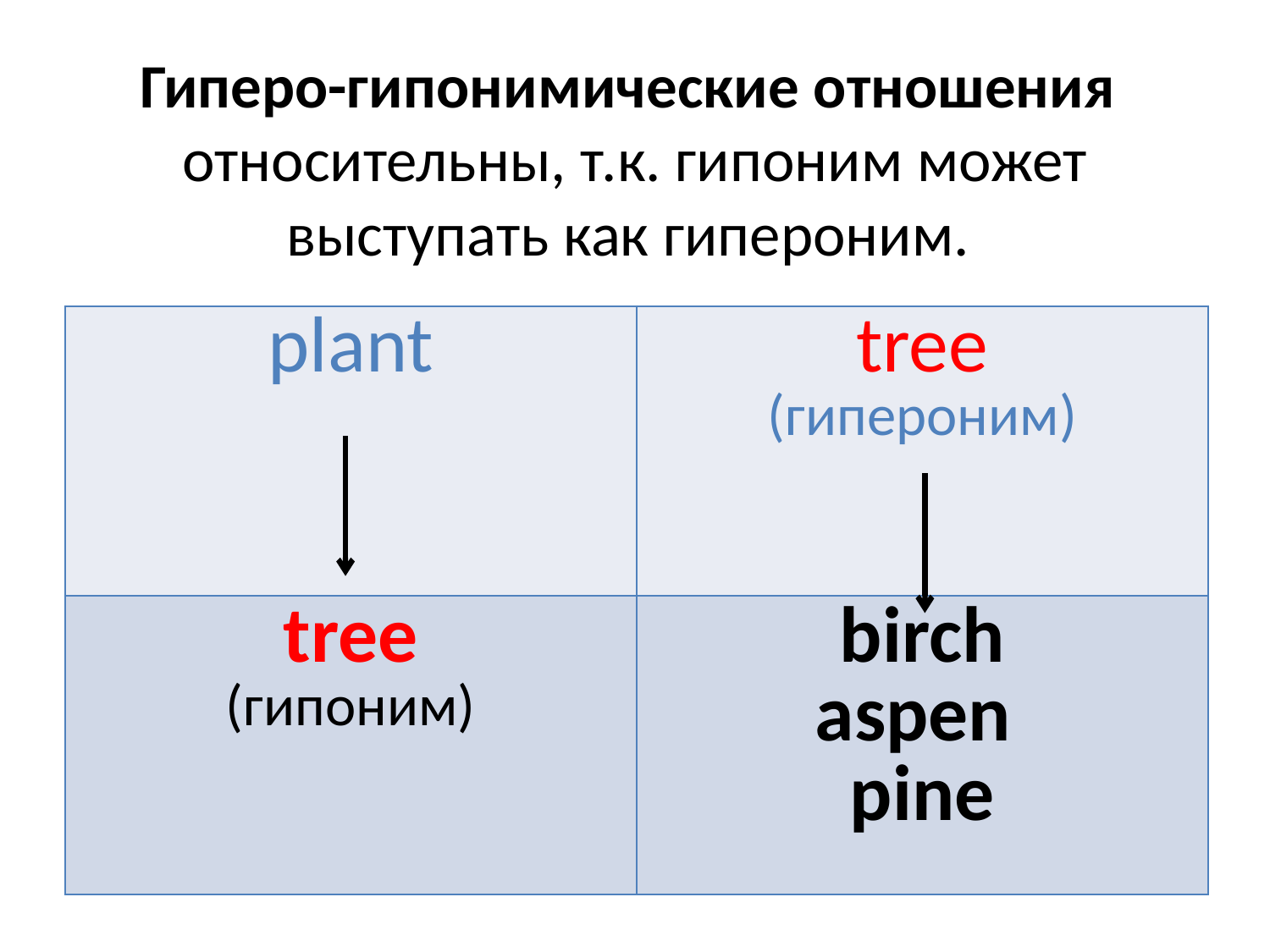

# Гиперо-гипонимические отношения  относительны, т.к. гипоним может выступать как гипероним.
| plant | tree (гипероним) |
| --- | --- |
| tree (гипоним) | birch aspen pine |